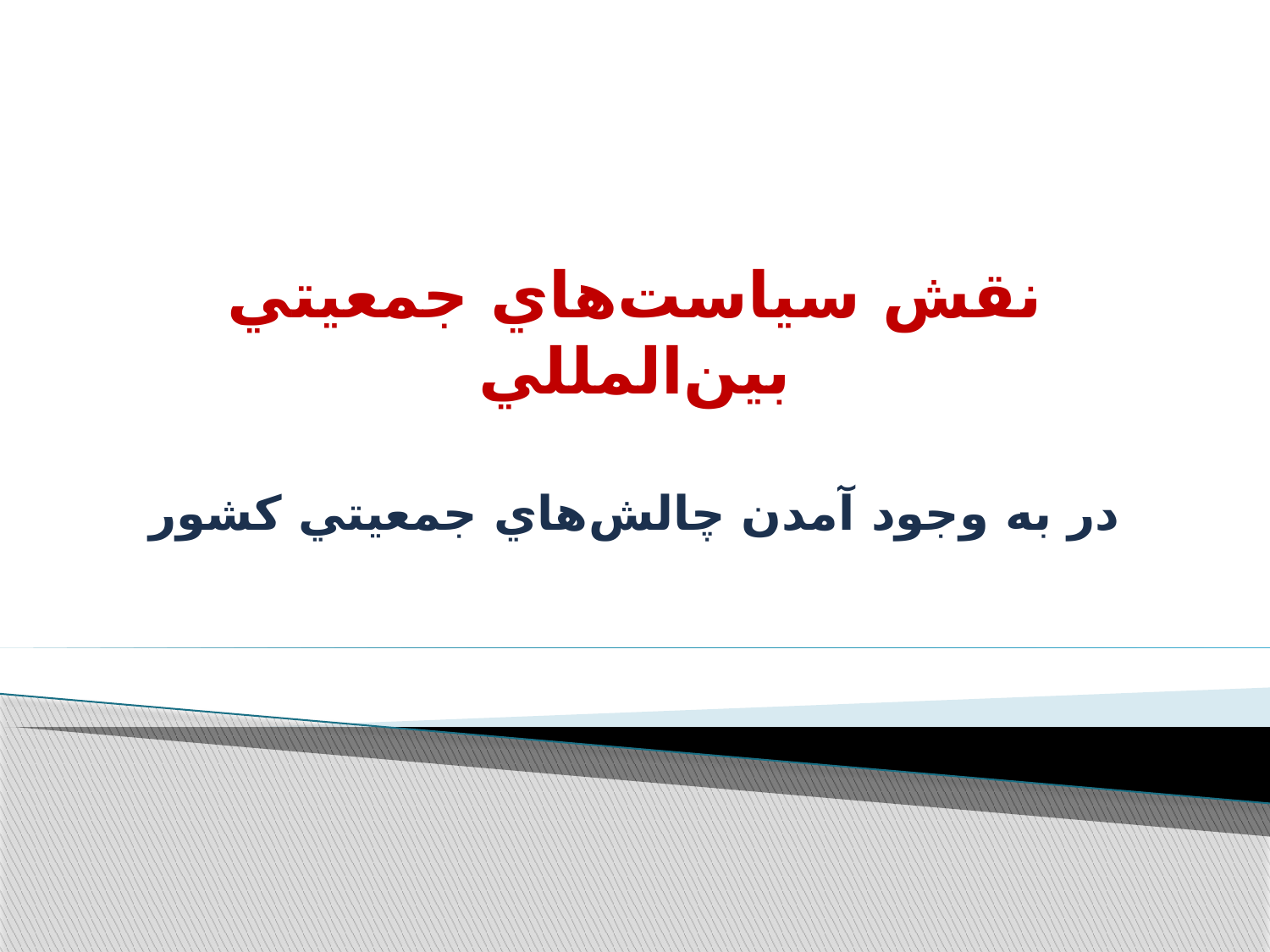

# نقش سياست‌هاي جمعيتي بين‌المللي در به وجود آمدن چالش‌هاي جمعيتي کشور